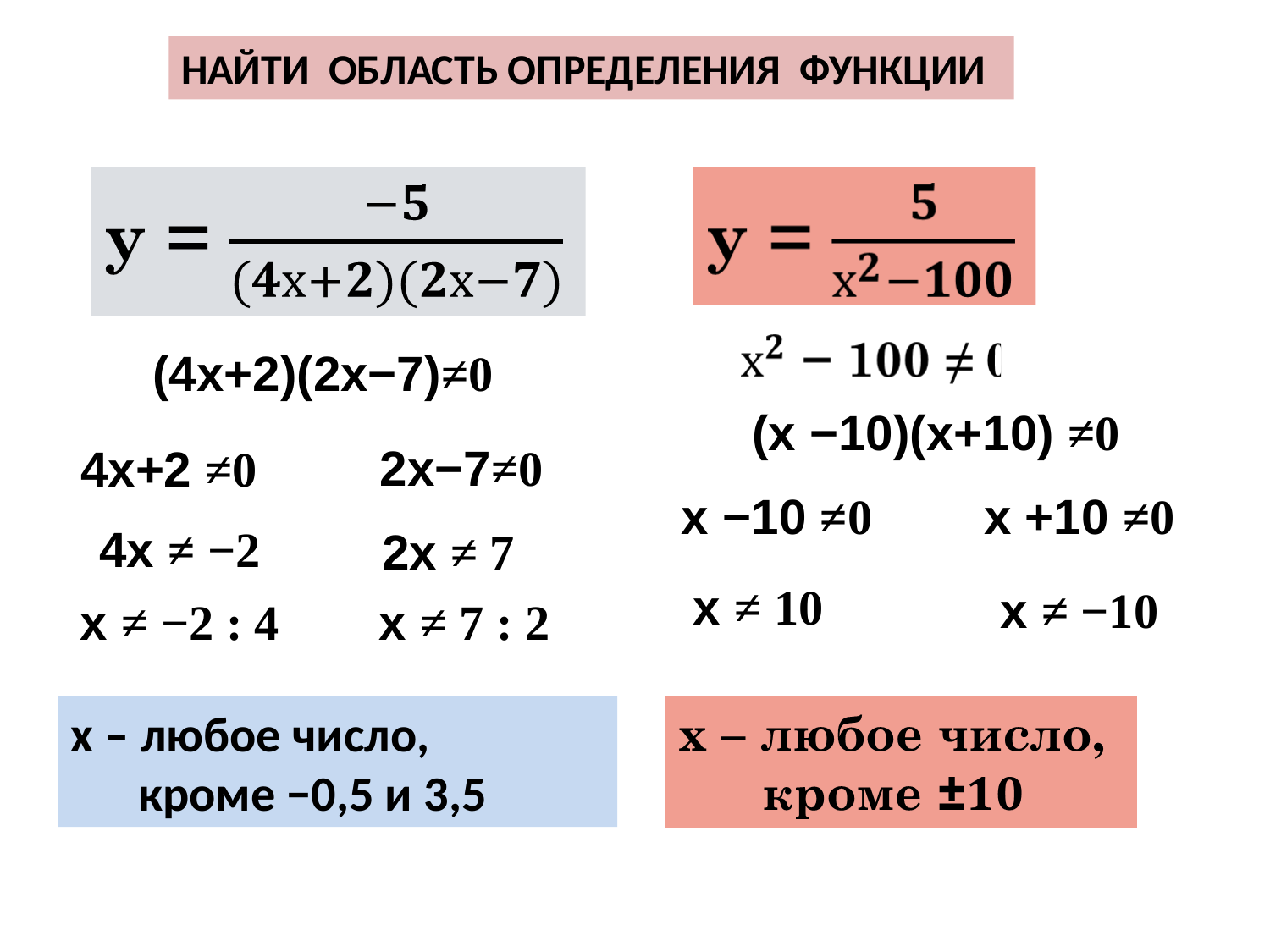

НАЙТИ  ОБЛАСТЬ ОПРЕДЕЛЕНИЯ  ФУНКЦИИ

(4х+2)(2х−7)≠0
(х −10)(х+10) ≠0
2х−7≠0
4х+2 ≠0
х −10 ≠0
х +10 ≠0
4х ≠ −2
2х ≠ 7
х ≠ 10
х ≠ −10
х ≠ 7 : 2
х ≠ −2 : 4

х – любое число,
      кроме −0,5 и 3,5